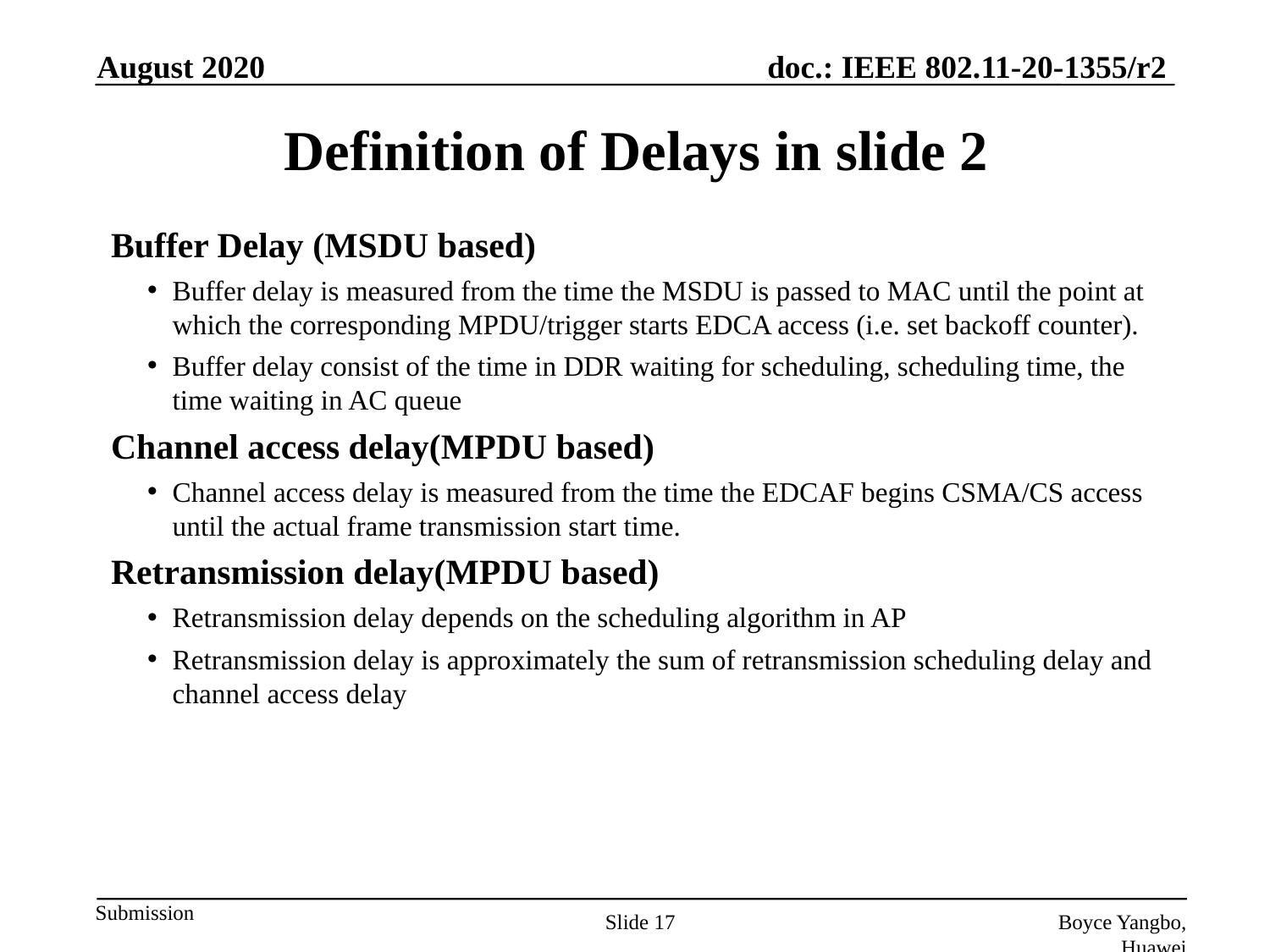

August 2020
Definition of Delays in slide 2
Buffer Delay (MSDU based)
Buffer delay is measured from the time the MSDU is passed to MAC until the point at which the corresponding MPDU/trigger starts EDCA access (i.e. set backoff counter).
Buffer delay consist of the time in DDR waiting for scheduling, scheduling time, the time waiting in AC queue
Channel access delay(MPDU based)
Channel access delay is measured from the time the EDCAF begins CSMA/CS access until the actual frame transmission start time.
Retransmission delay(MPDU based)
Retransmission delay depends on the scheduling algorithm in AP
Retransmission delay is approximately the sum of retransmission scheduling delay and channel access delay
Slide 17
Boyce Yangbo, Huawei